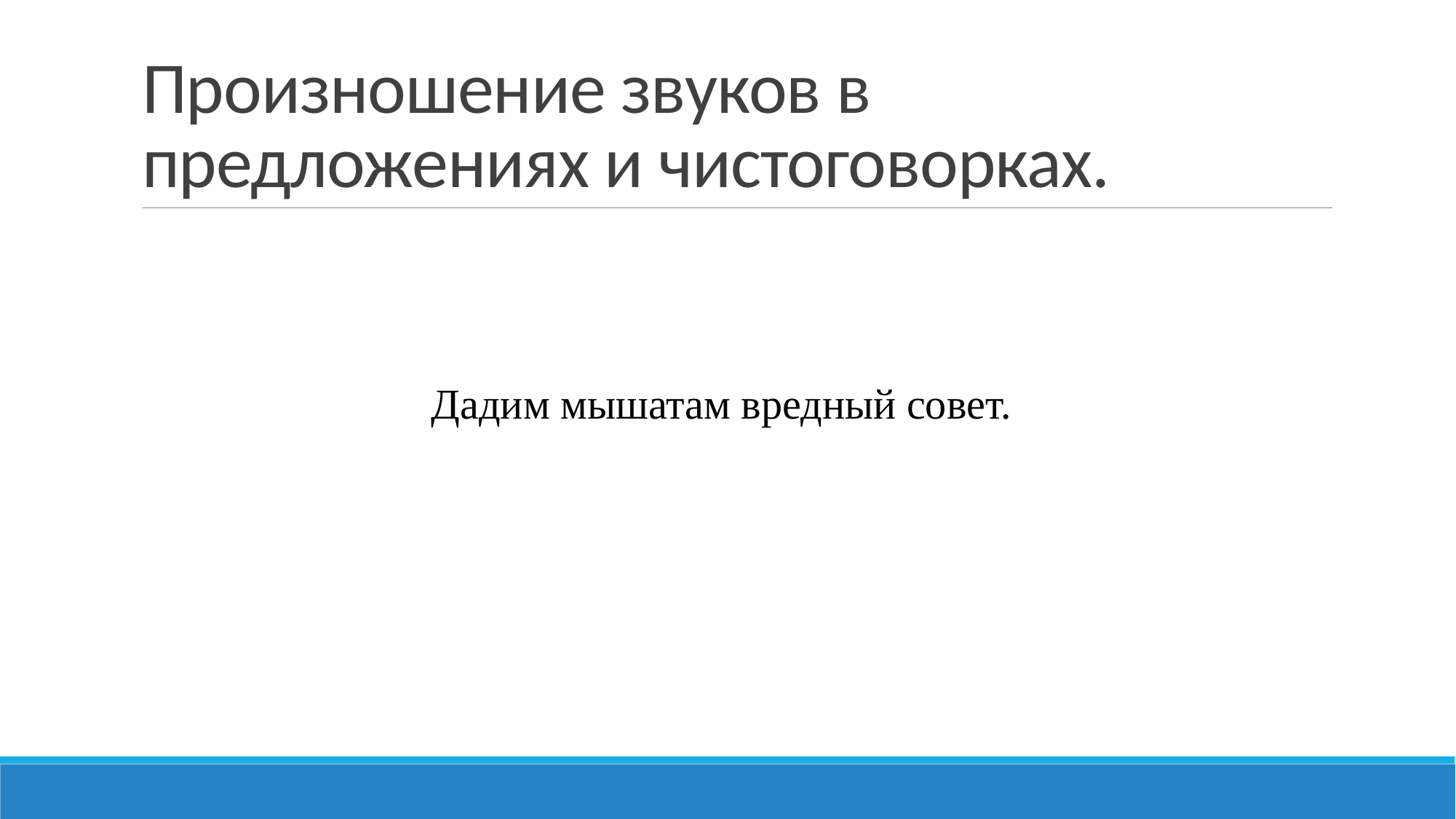

# Произношение звуков в предложениях и чистоговорках.
Дадим мышатам вредный совет.